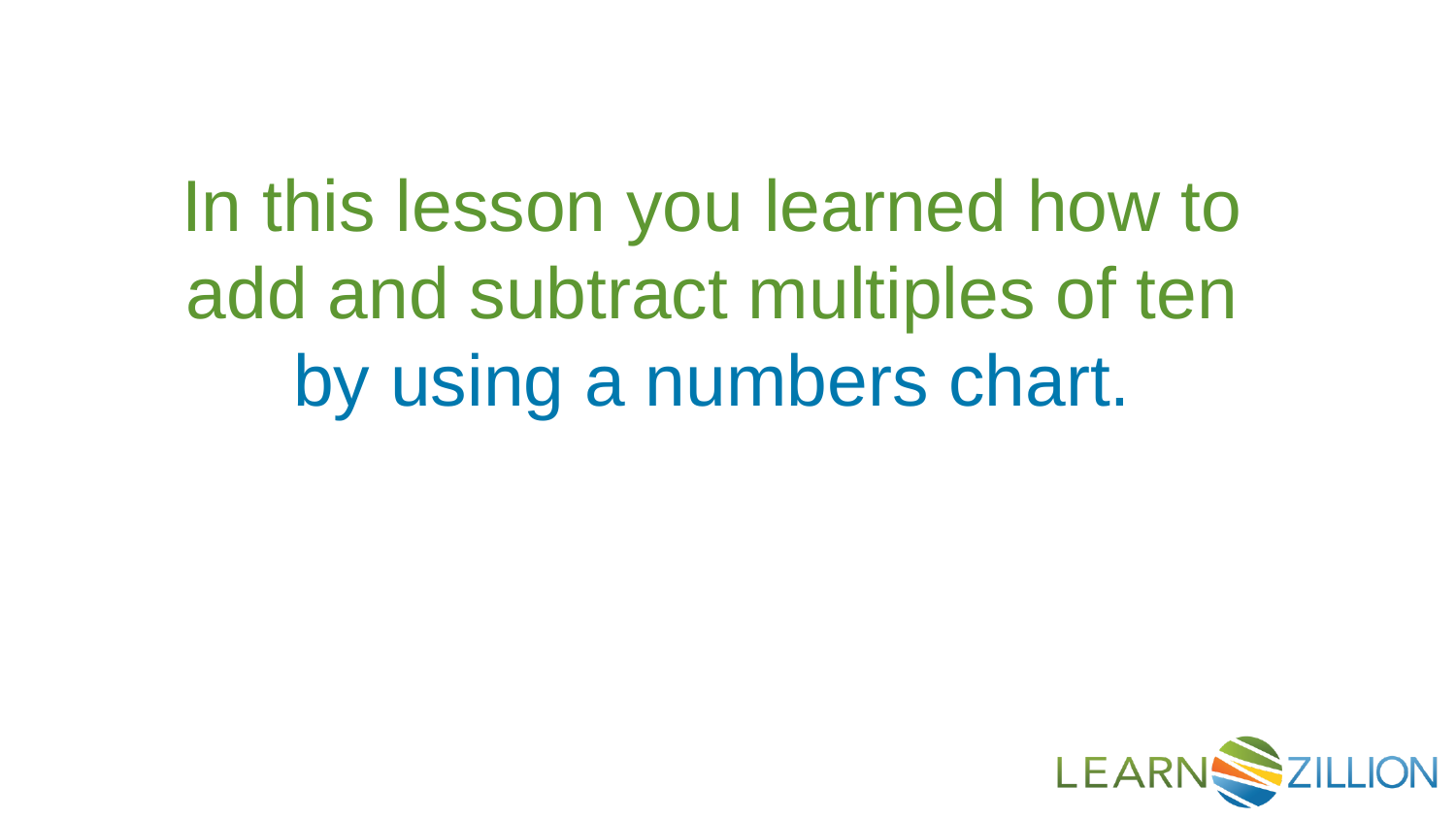

In this lesson you learned how to add and subtract multiples of ten by using a numbers chart.